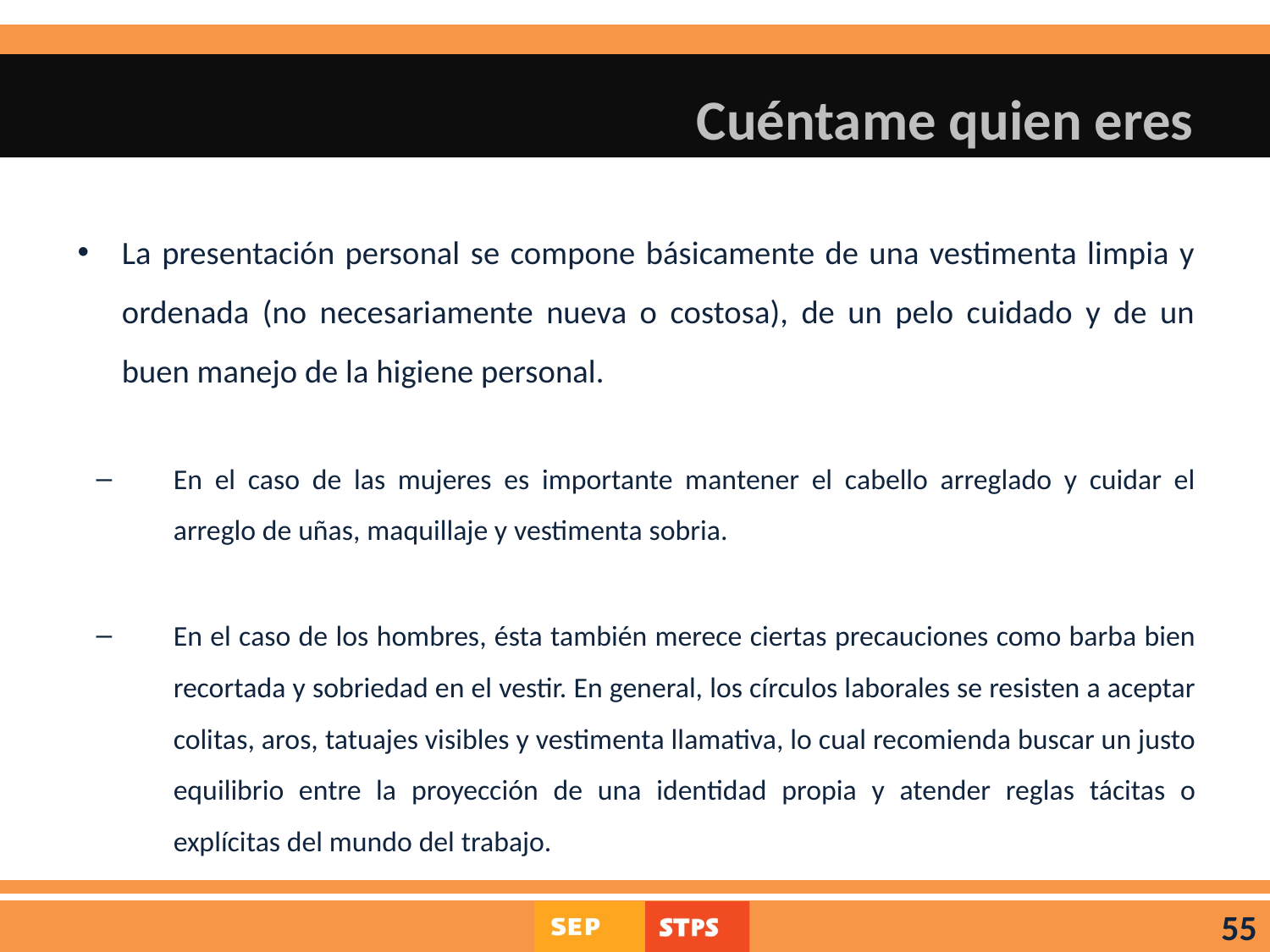

# Cuéntame quien eres
La presentación personal se compone básicamente de una vestimenta limpia y ordenada (no necesariamente nueva o costosa), de un pelo cuidado y de un buen manejo de la higiene personal.

En el caso de las mujeres es importante mantener el cabello arreglado y cuidar el arreglo de uñas, maquillaje y vestimenta sobria.

En el caso de los hombres, ésta también merece ciertas precauciones como barba bien recortada y sobriedad en el vestir. En general, los círculos laborales se resisten a aceptar colitas, aros, tatuajes visibles y vestimenta llamativa, lo cual recomienda buscar un justo equilibrio entre la proyección de una identidad propia y atender reglas tácitas o explícitas del mundo del trabajo.

55